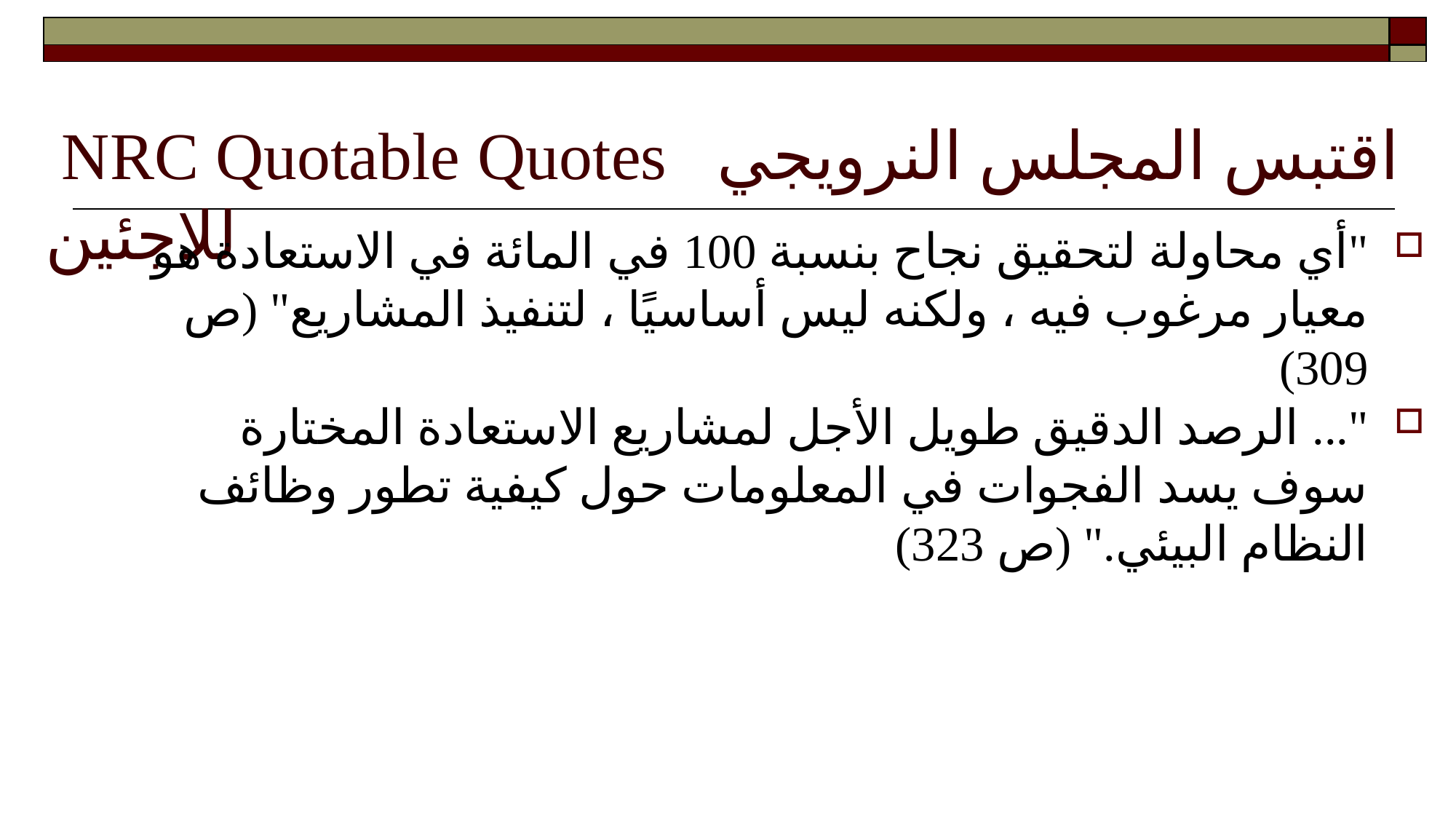

|  |  |
| --- | --- |
|  |  |
# NRC Quotable Quotes   اقتبس المجلس النرويجي للاجئين
"أي محاولة لتحقيق نجاح بنسبة 100 في المائة في الاستعادة هو معيار مرغوب فيه ، ولكنه ليس أساسيًا ، لتنفيذ المشاريع" (ص 309)
"... الرصد الدقيق طويل الأجل لمشاريع الاستعادة المختارة سوف يسد الفجوات في المعلومات حول كيفية تطور وظائف النظام البيئي." (ص 323)